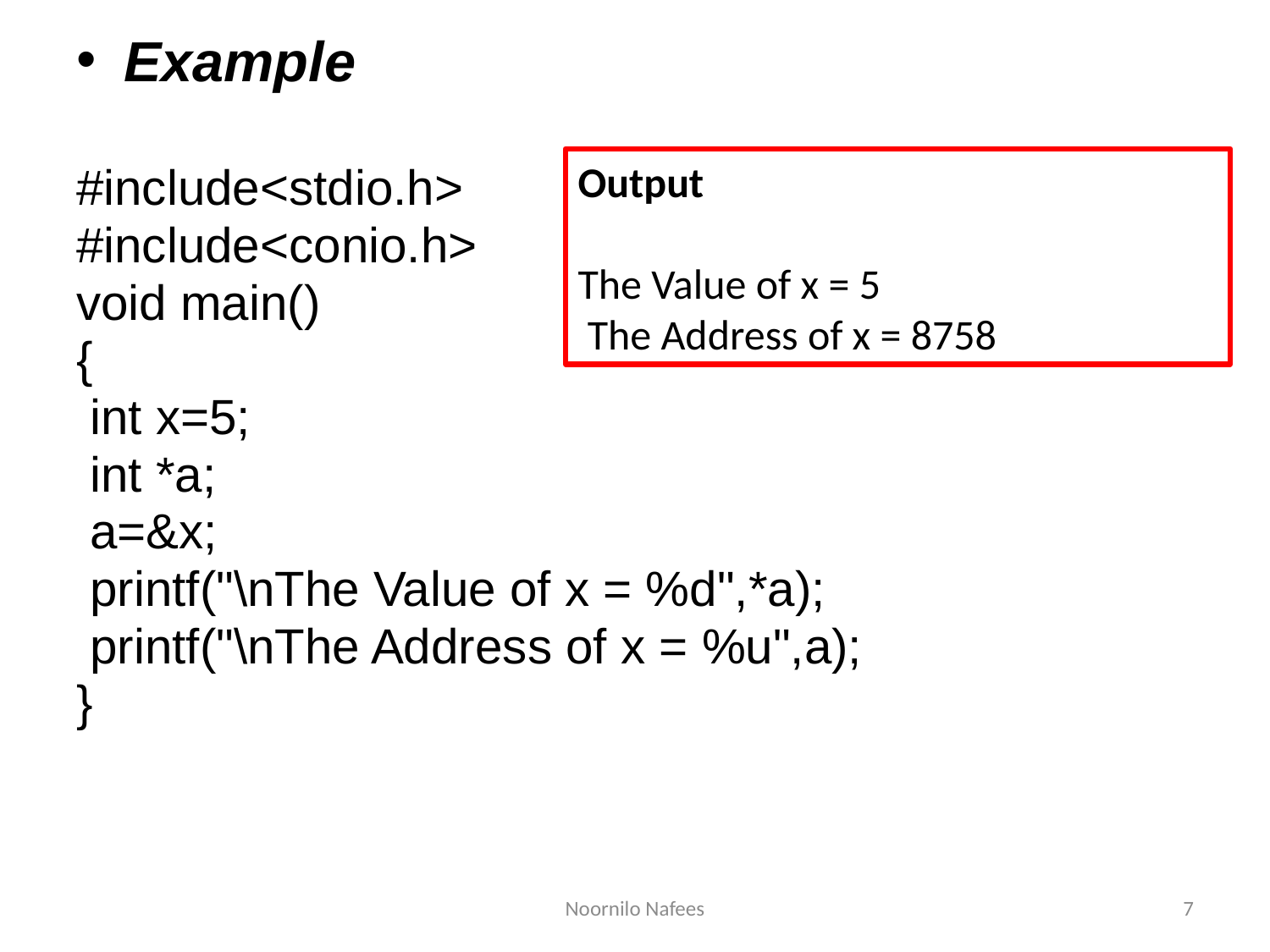

Example

#include<stdio.h>
#include<conio.h>
void main()
{
 int x=5;
 int *a;
 a=&x;
 printf("\nThe Value of x = %d",*a);
 printf("\nThe Address of x = %u",a);
}

Output

The Value of x = 5
 The Address of x = 8758
Noornilo Nafees
7